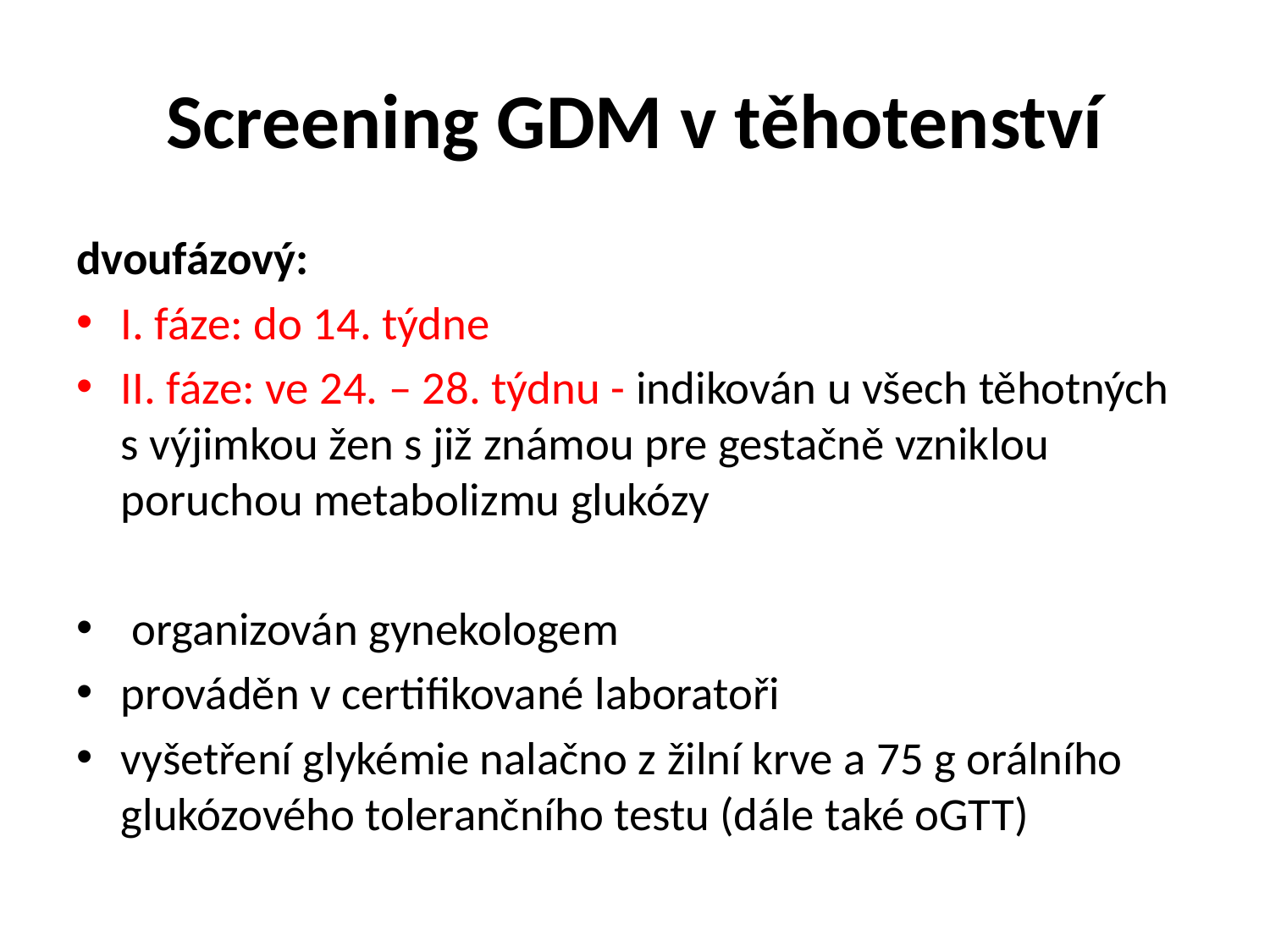

# Screening GDM v těhotenství
dvoufázový:
I. fáze: do 14. týdne
II. fáze: ve 24. – 28. týdnu - indikován u všech těhotných s výjimkou žen s již známou pre gestačně vzniklou poruchou metabolizmu glukózy

 organizován gynekologem
prováděn v certifikované laboratoři
vyšetření glykémie nalačno z žilní krve a 75 g orálního glukózového tolerančního testu (dále také oGTT)